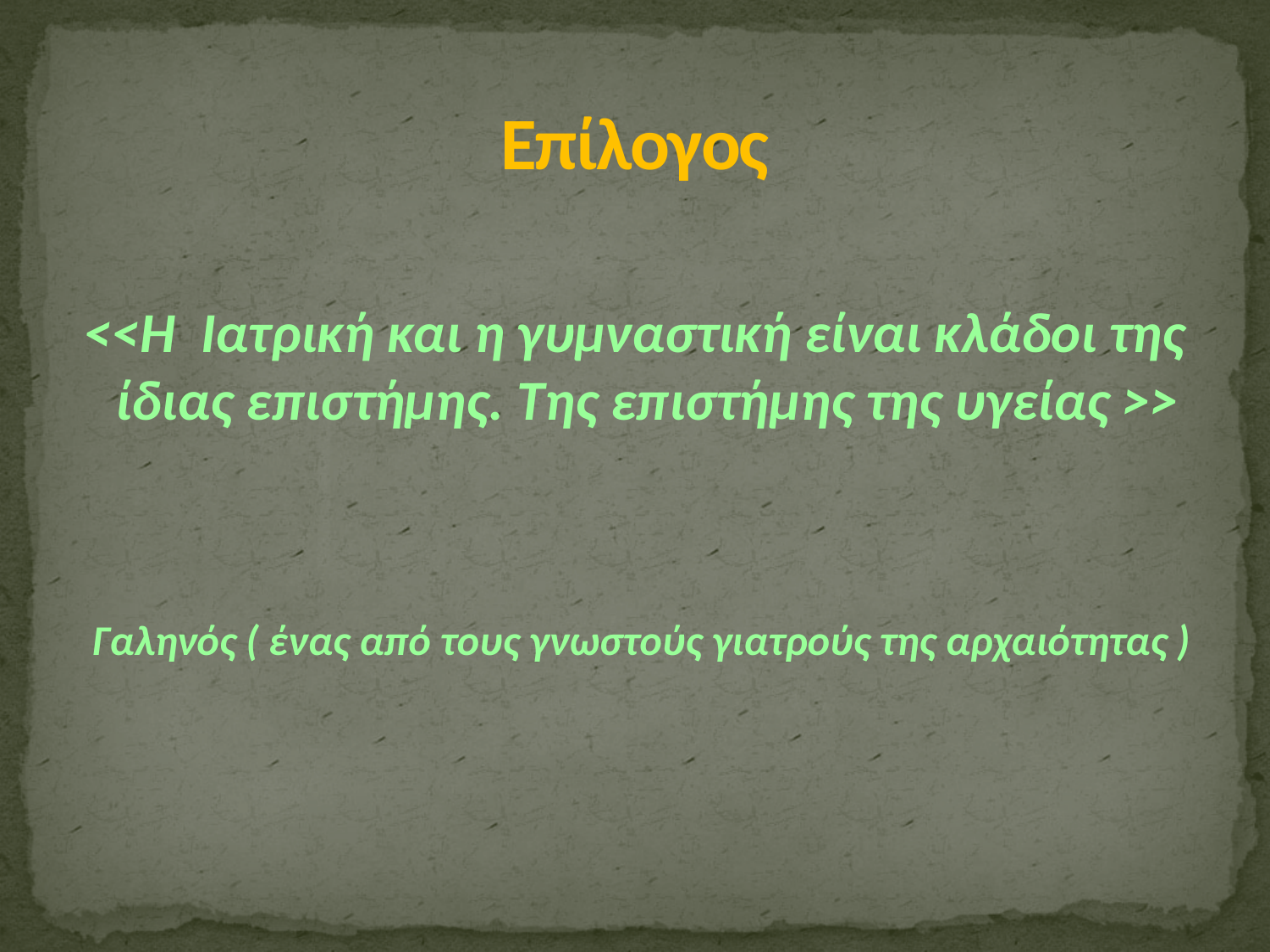

# Επίλογος

<<Η  Ιατρική και η γυμναστική είναι κλάδοι της ίδιας επιστήμης. Της επιστήμης της υγείας >>

 Γαληνός ( ένας από τους γνωστούς γιατρούς της αρχαιότητας )